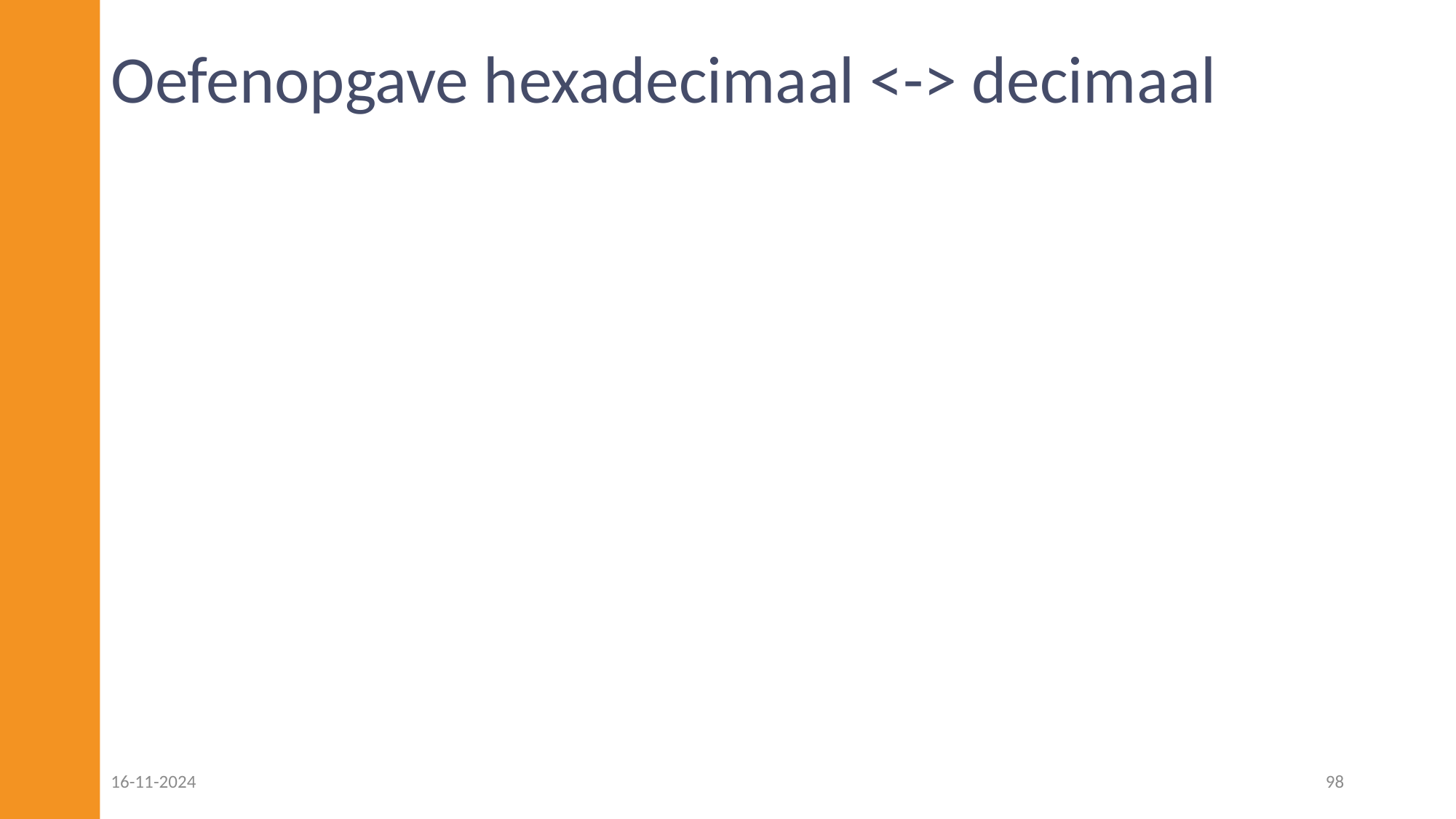

# Oefenopgave hexadecimaal <-> decimaal
16-11-2024

98